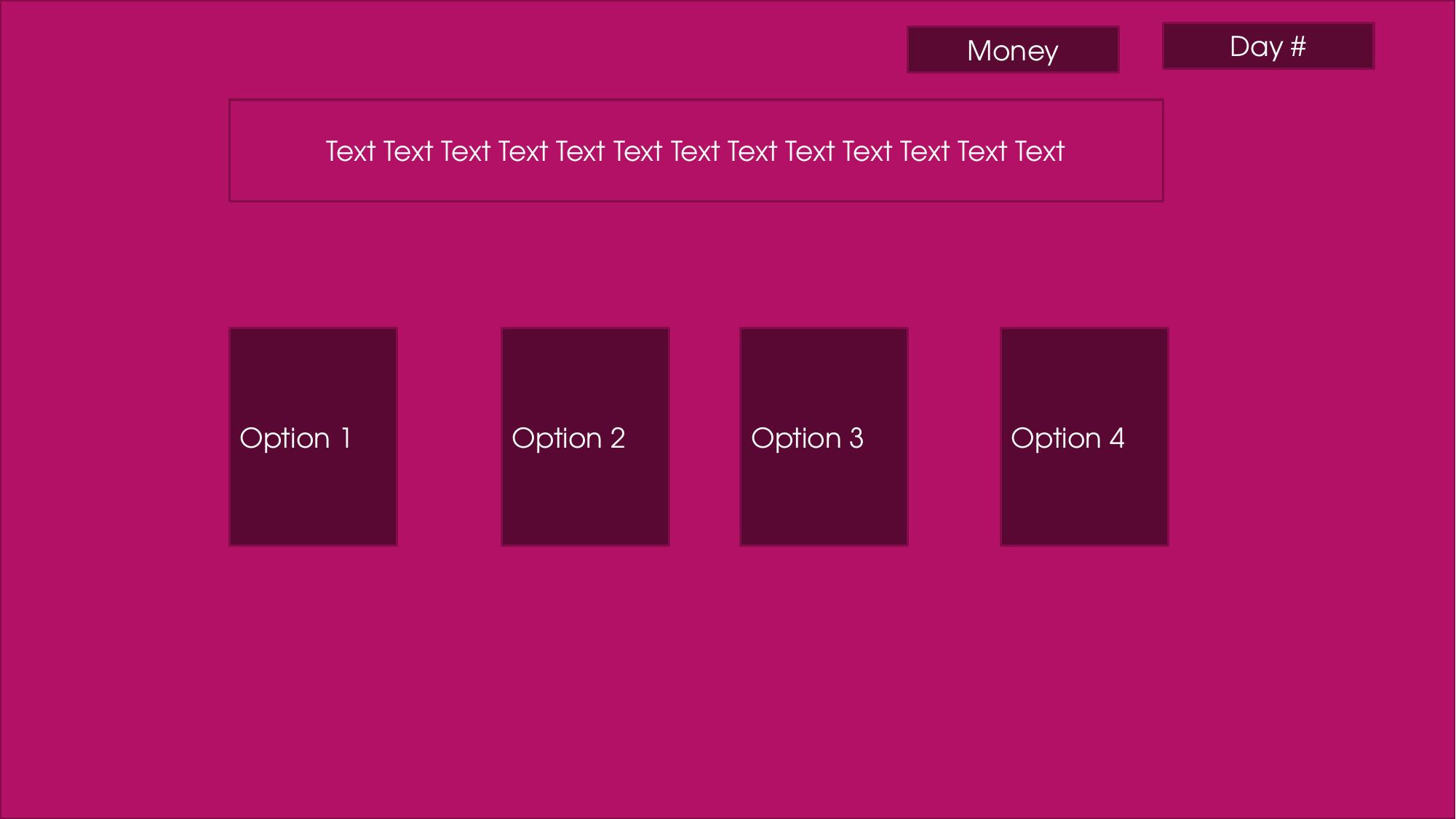

Day #
Money
Text Text Text Text Text Text Text Text Text Text Text Text Text
Option 1
Option 2
Option 3
Option 4